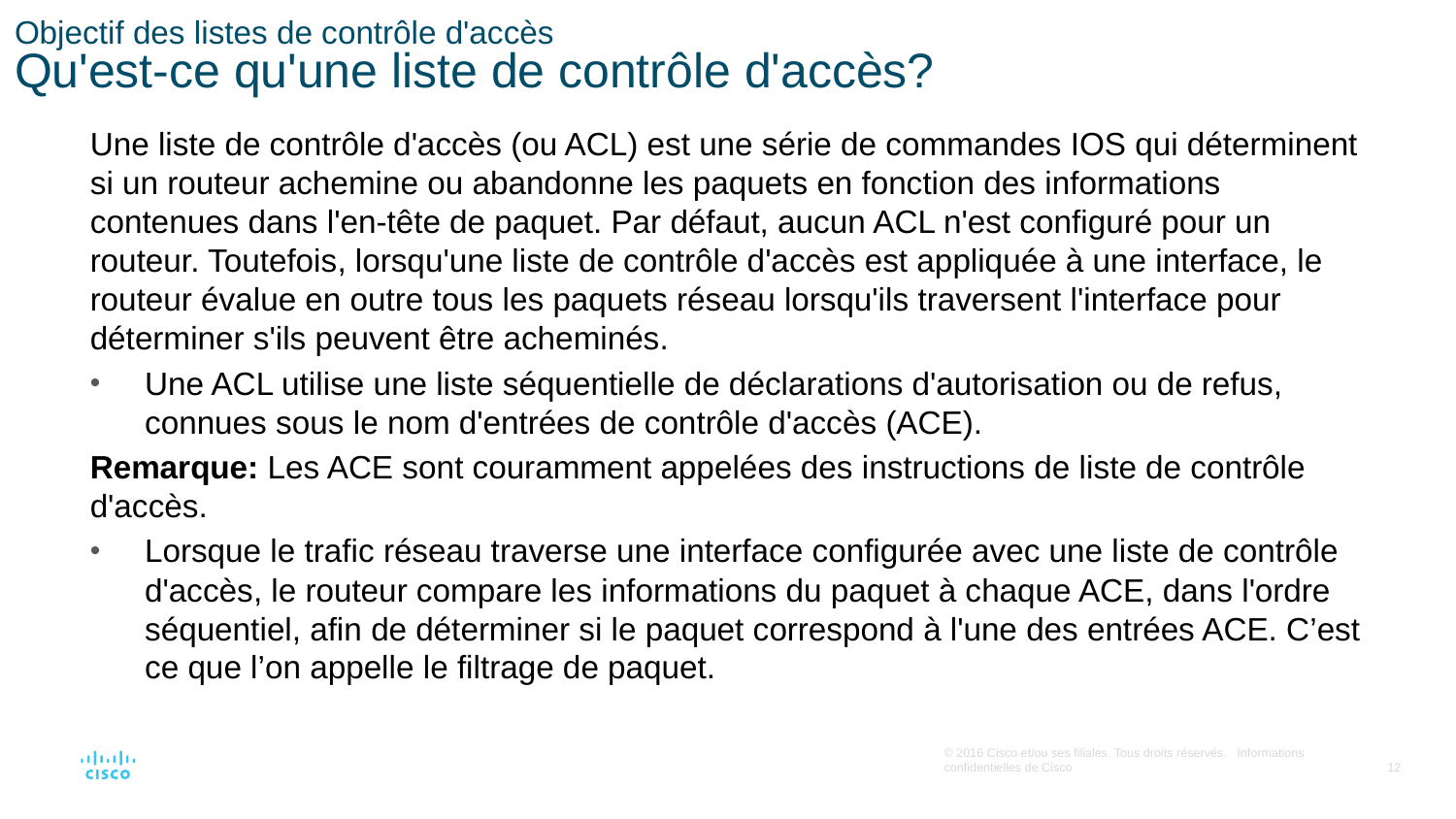

# Objectif des listes de contrôle d'accès Qu'est-ce qu'une liste de contrôle d'accès?
Une liste de contrôle d'accès (ou ACL) est une série de commandes IOS qui déterminent si un routeur achemine ou abandonne les paquets en fonction des informations contenues dans l'en-tête de paquet. Par défaut, aucun ACL n'est configuré pour un routeur. Toutefois, lorsqu'une liste de contrôle d'accès est appliquée à une interface, le routeur évalue en outre tous les paquets réseau lorsqu'ils traversent l'interface pour déterminer s'ils peuvent être acheminés.
Une ACL utilise une liste séquentielle de déclarations d'autorisation ou de refus, connues sous le nom d'entrées de contrôle d'accès (ACE).
Remarque: Les ACE sont couramment appelées des instructions de liste de contrôle d'accès.
Lorsque le trafic réseau traverse une interface configurée avec une liste de contrôle d'accès, le routeur compare les informations du paquet à chaque ACE, dans l'ordre séquentiel, afin de déterminer si le paquet correspond à l'une des entrées ACE. C’est ce que l’on appelle le filtrage de paquet.